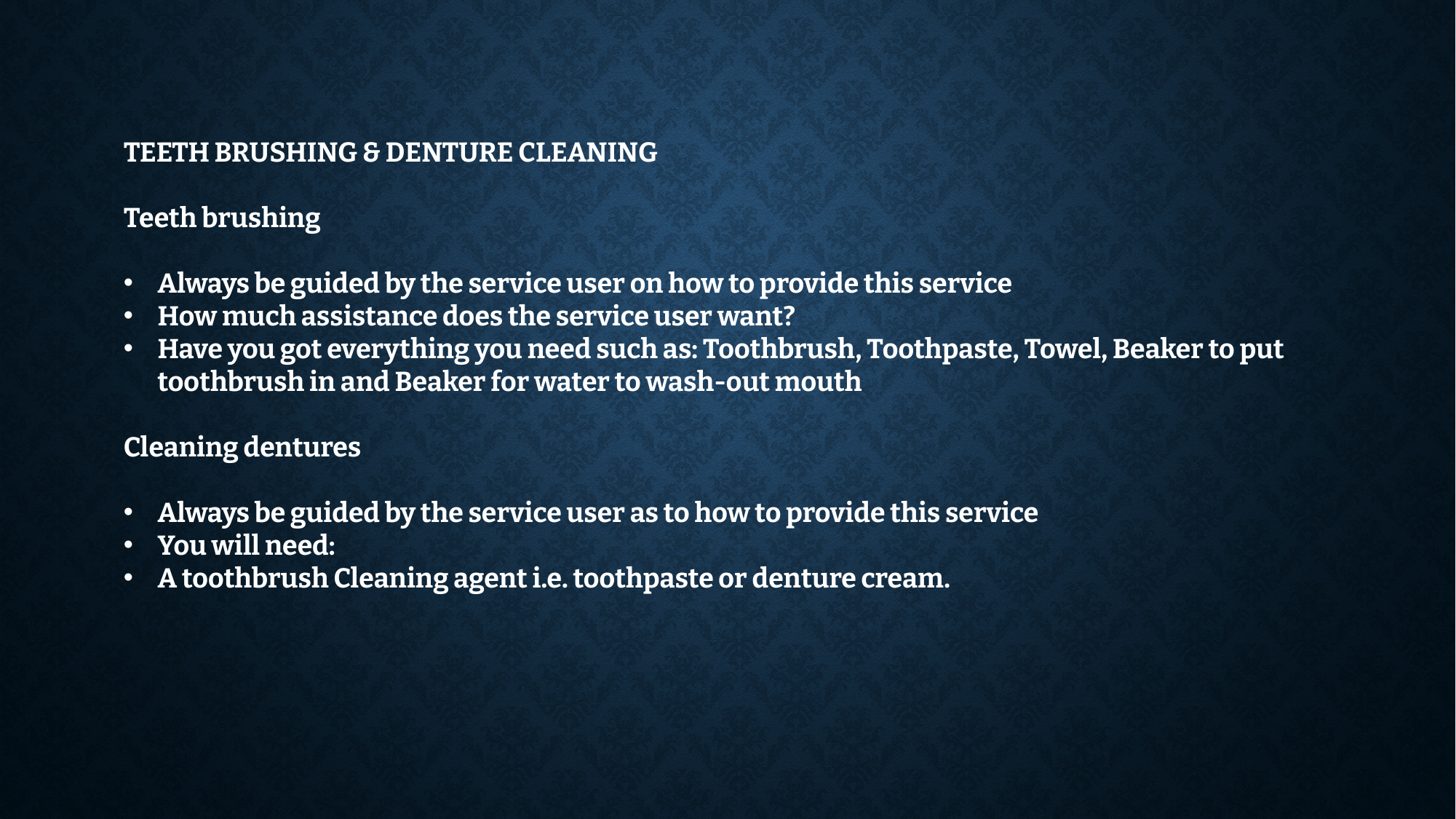

TEETH BRUSHING & DENTURE CLEANING

Teeth brushing

Always be guided by the service user on how to provide this service
How much assistance does the service user want?
Have you got everything you need such as: Toothbrush, Toothpaste, Towel, Beaker to put toothbrush in and Beaker for water to wash-out mouth

Cleaning dentures

Always be guided by the service user as to how to provide this service
You will need:
A toothbrush Cleaning agent i.e. toothpaste or denture cream.